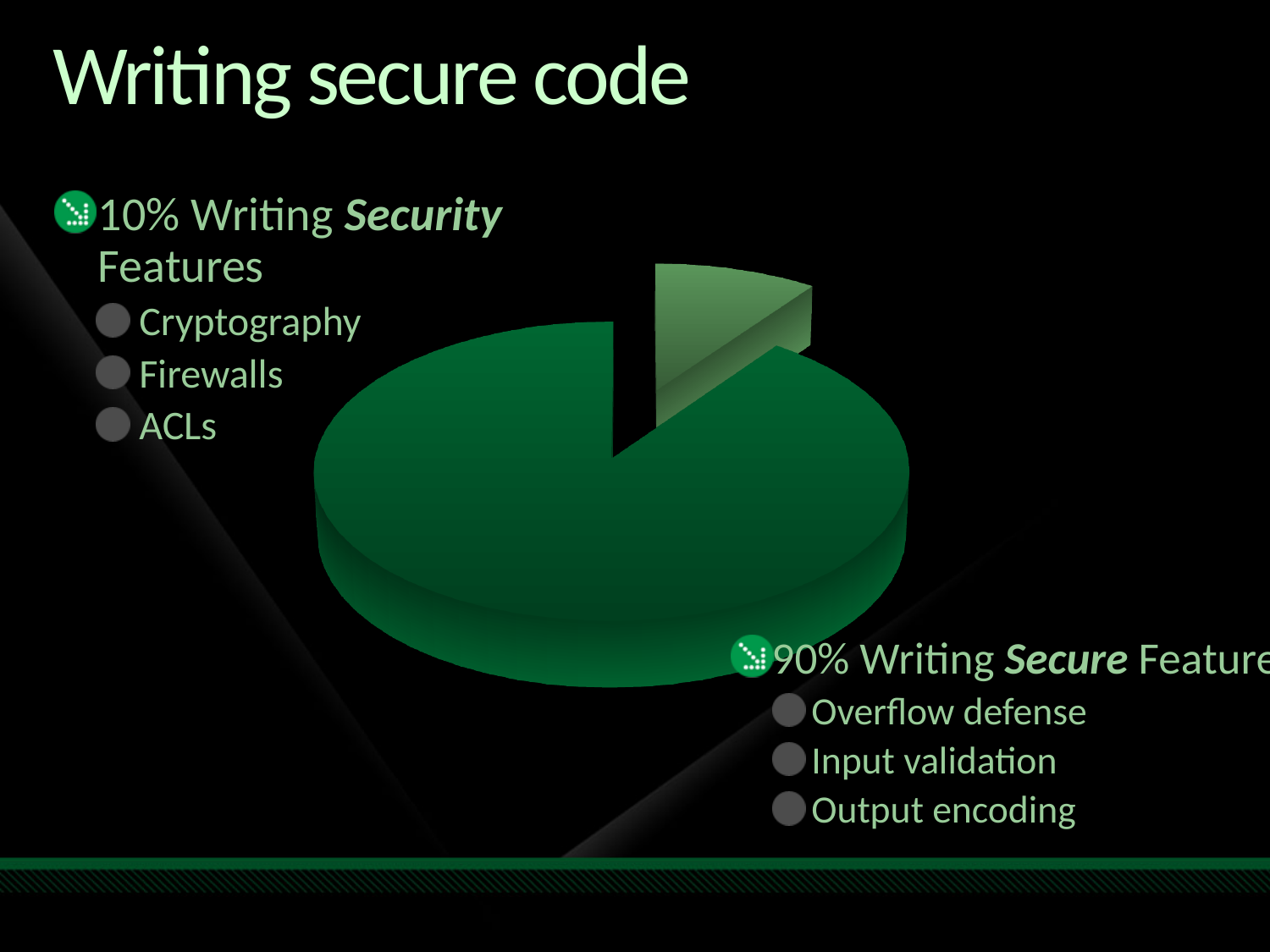

# Writing secure code
10% Writing Security Features
Cryptography
Firewalls
ACLs

[unsupported chart]

90% Writing Secure Features
Overflow defense
Input validation
Output encoding